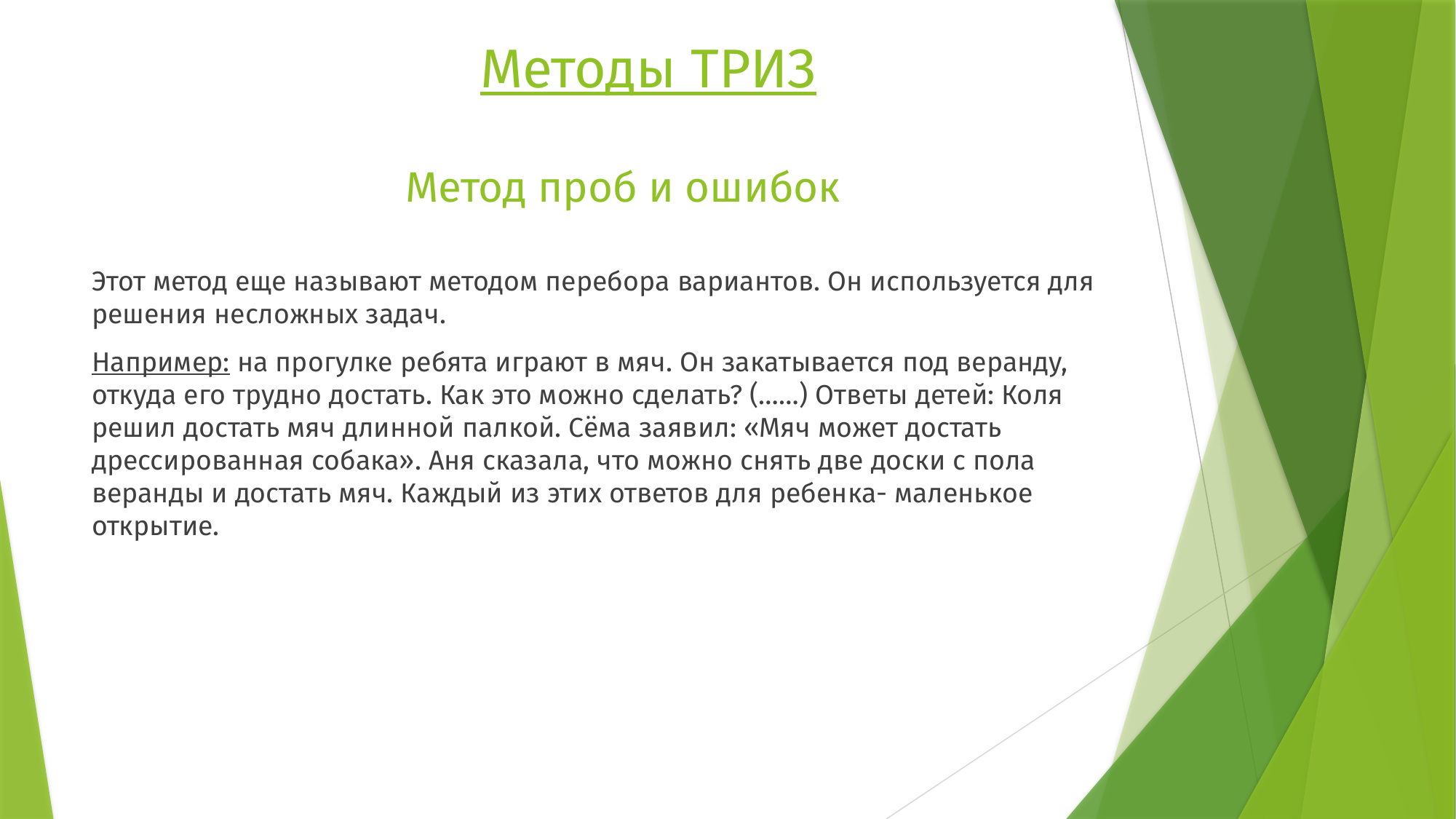

# Методы ТРИЗ
Метод проб и ошибок
Этот метод еще называют методом перебора вариантов. Он используется для решения несложных задач.
Например: на прогулке ребята играют в мяч. Он закатывается под веранду, откуда его трудно достать. Как это можно сделать? (……) Ответы детей: Коля решил достать мяч длинной палкой. Сёма заявил: «Мяч может достать дрессированная собака». Аня сказала, что можно снять две доски с пола веранды и достать мяч. Каждый из этих ответов для ребенка- маленькое открытие.